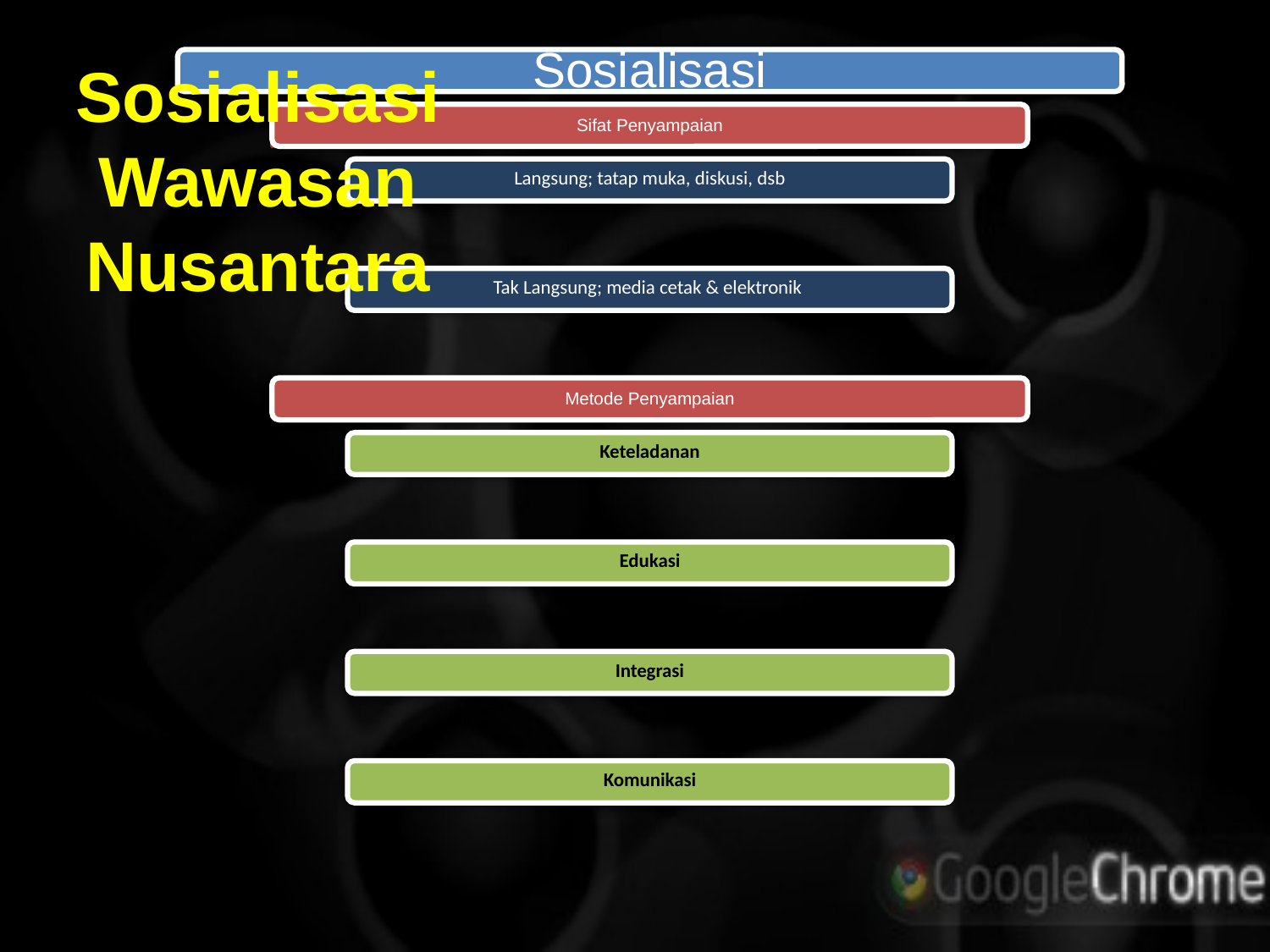

# Sosialisasi Wawasan Nusantara
Sosialisasi
Sifat Penyampaian
Langsung; tatap muka, diskusi, dsb
Tak Langsung; media cetak & elektronik
Metode Penyampaian
Keteladanan
Edukasi
Integrasi
Komunikasi